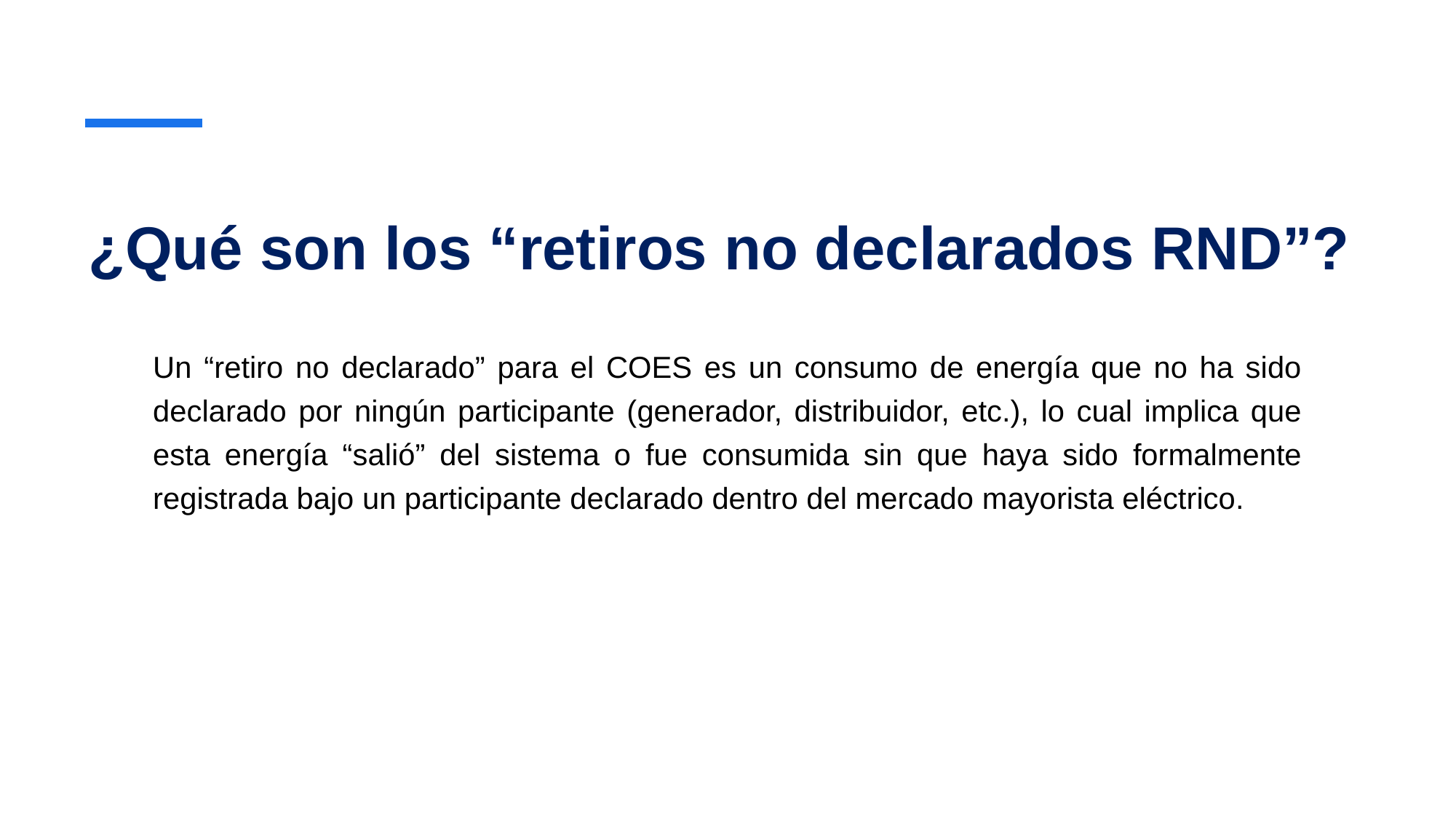

# ¿Qué son los “retiros no declarados RND”?
Un “retiro no declarado” para el COES es un consumo de energía que no ha sido declarado por ningún participante (generador, distribuidor, etc.), lo cual implica que esta energía “salió” del sistema o fue consumida sin que haya sido formalmente registrada bajo un participante declarado dentro del mercado mayorista eléctrico.